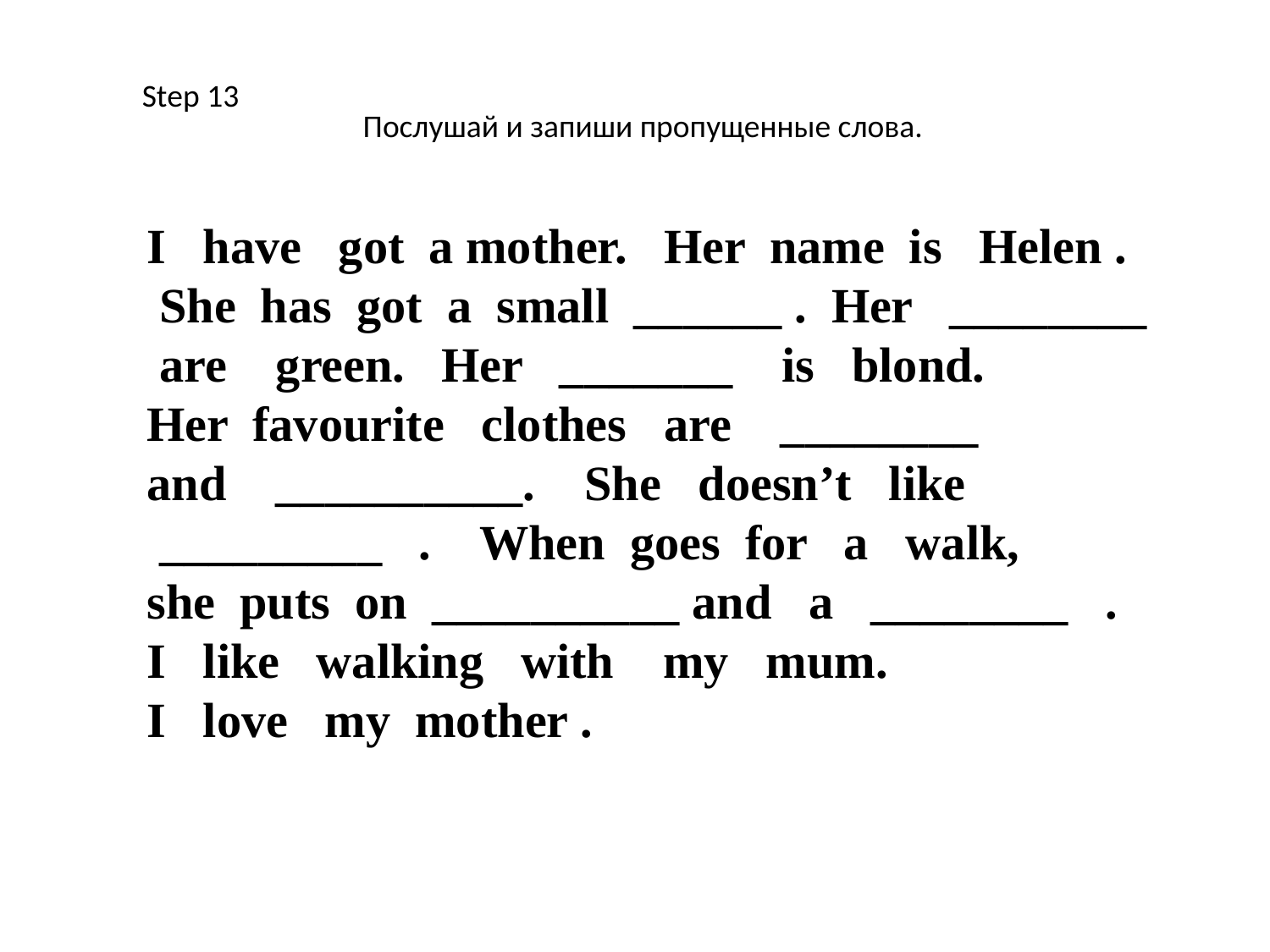

Step 13
Послушай и запиши пропущенные слова.
I   have   got  a mother.   Her  name  is   Helen .
 She  has  got  a  small  ______ .  Her   ________
 are    green.   Her   _______    is   blond.
Her  favourite   clothes   are    ________
and    __________.    She   doesn’t   like
 _________   .    When  goes  for   a   walk,
she  puts  on  __________ and   a   ________   .
I   like   walking   with    my   mum.
I   love   my  mother .